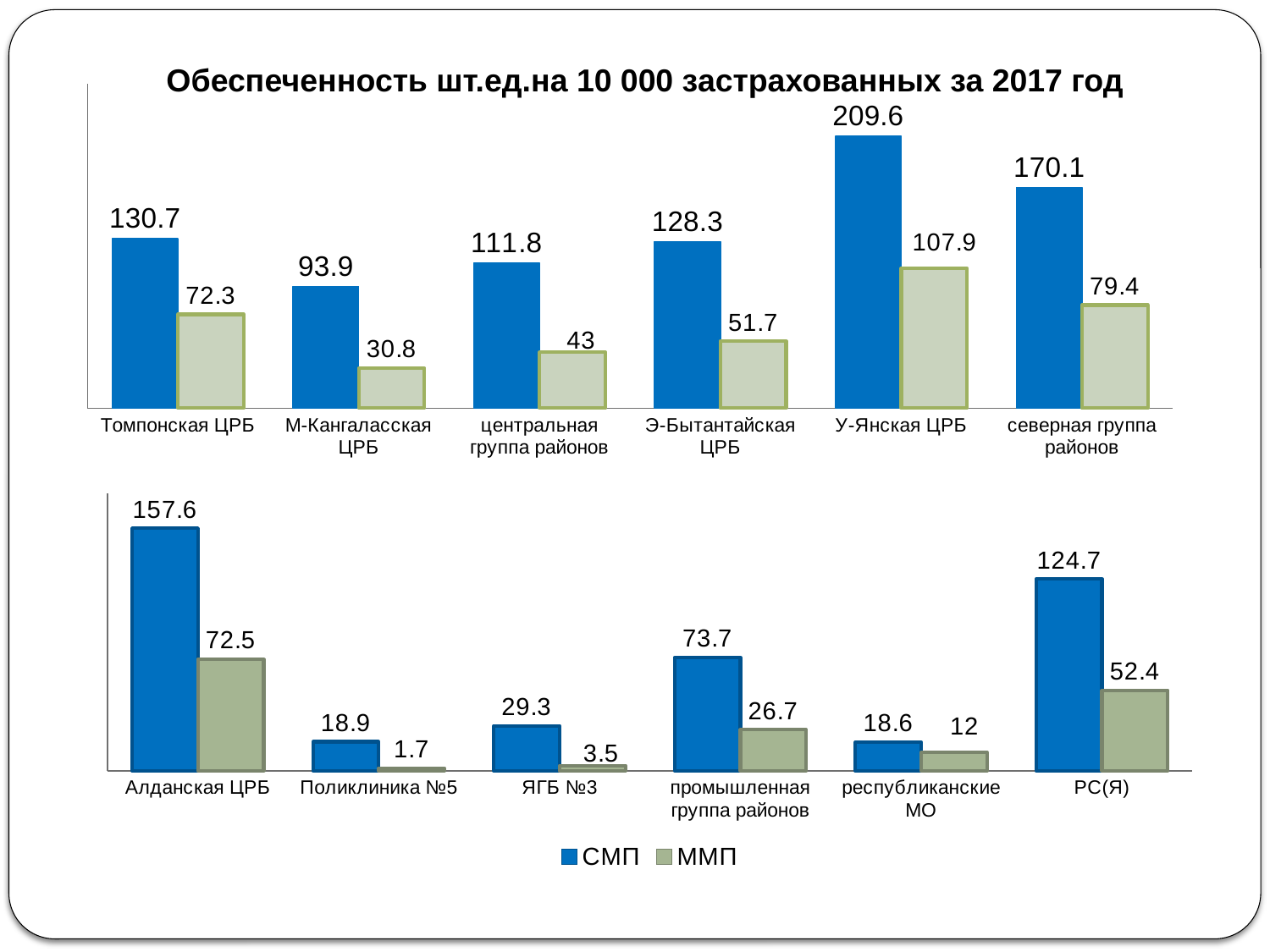

# Обеспеченность шт.ед.на 10 000 застрахованных за 2017 год

### Chart

| Category | СМП | ММП |
|---|---|---|
| Томпонская ЦРБ | 130.7 | 72.3 |
| М-Кангаласская ЦРБ | 93.9 | 30.8 |
| центральная группа районов | 111.8 | 43.0 |
| Э-Бытантайская ЦРБ | 128.3 | 51.7 |
| У-Янская ЦРБ | 209.6 | 107.9 |
| северная группа районов | 170.1 | 79.4 |

### Chart

| Category | СМП | ММП |
|---|---|---|
| Алданская ЦРБ | 157.6 | 72.5 |
| Поликлиника №5 | 18.9 | 1.7 |
| ЯГБ №3 | 29.3 | 3.5 |
| промышленная группа районов | 73.7 | 26.7 |
| республиканские МО | 18.6 | 12.0 |
| РС(Я) | 124.7 | 52.4 |